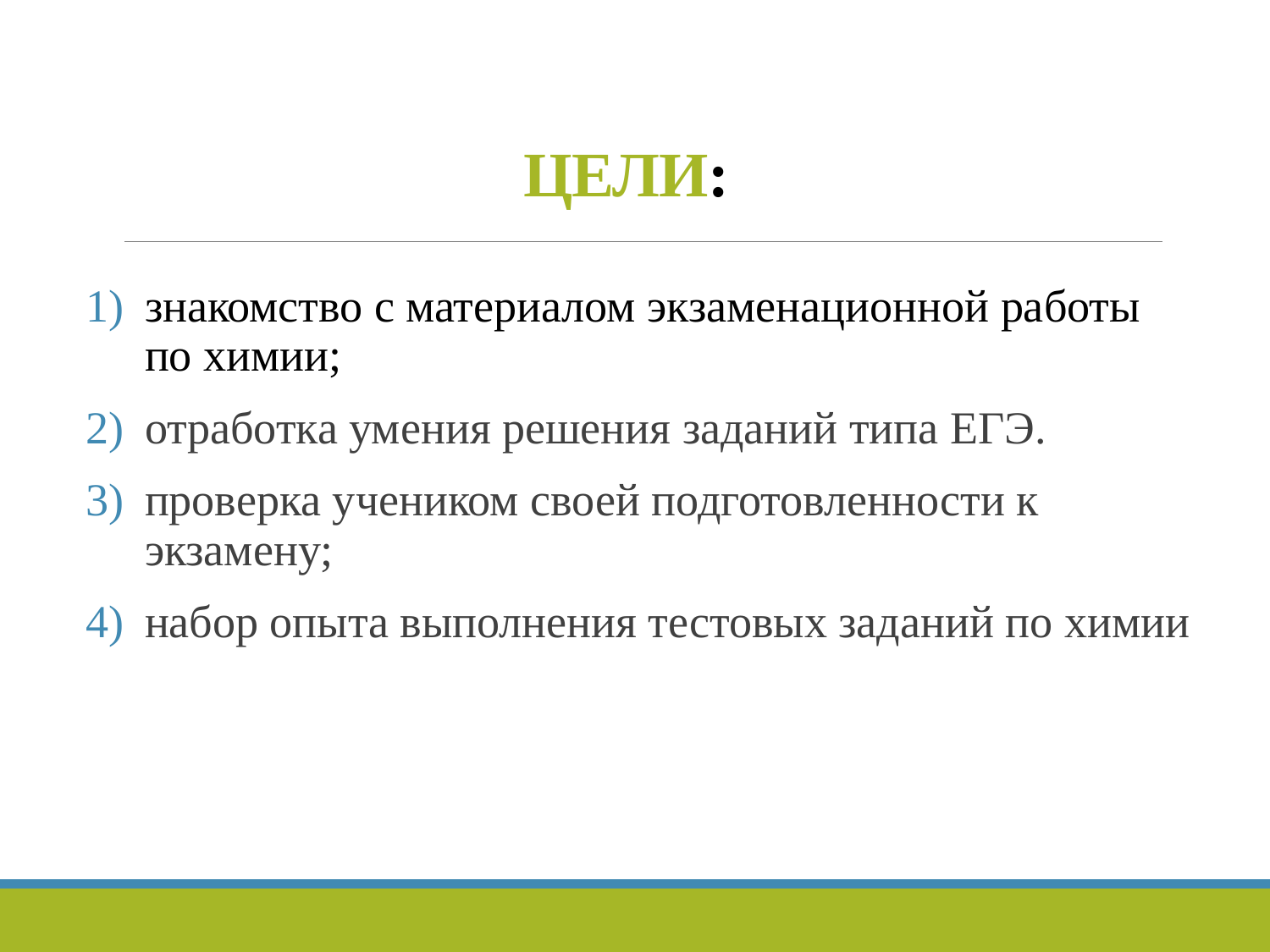

# Цели:
знакомство с материалом экзаменационной работы по химии;
отработка умения решения заданий типа ЕГЭ.
проверка учеником своей подготовленности к экзамену;
набор опыта выполнения тестовых заданий по химии